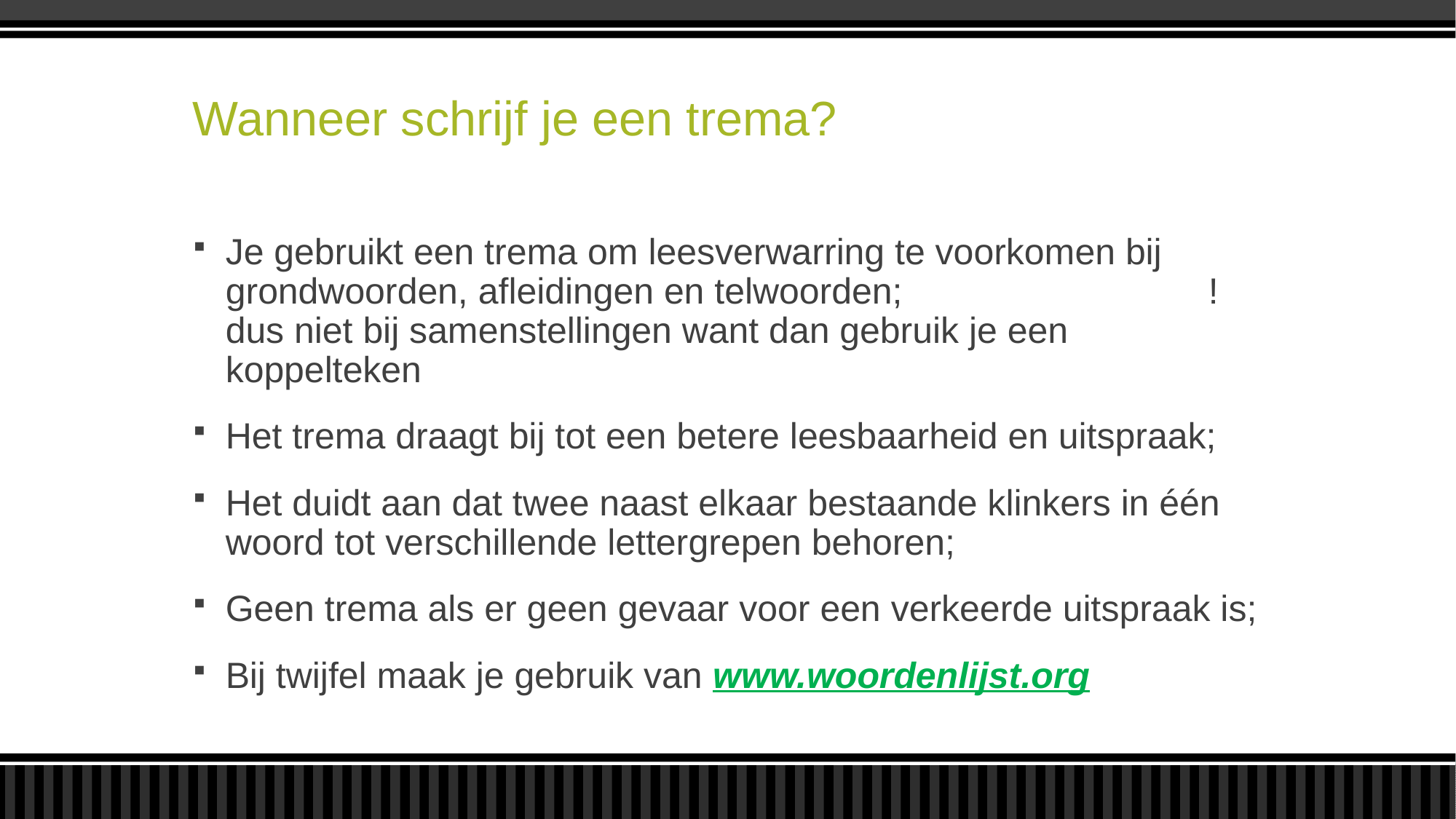

# Wanneer schrijf je een trema?
Je gebruikt een trema om leesverwarring te voorkomen bij grondwoorden, afleidingen en telwoorden; 	       		! dus niet bij samenstellingen want dan gebruik je een 	koppelteken
Het trema draagt bij tot een betere leesbaarheid en uitspraak;
Het duidt aan dat twee naast elkaar bestaande klinkers in één woord tot verschillende lettergrepen behoren;
Geen trema als er geen gevaar voor een verkeerde uitspraak is;
Bij twijfel maak je gebruik van www.woordenlijst.org